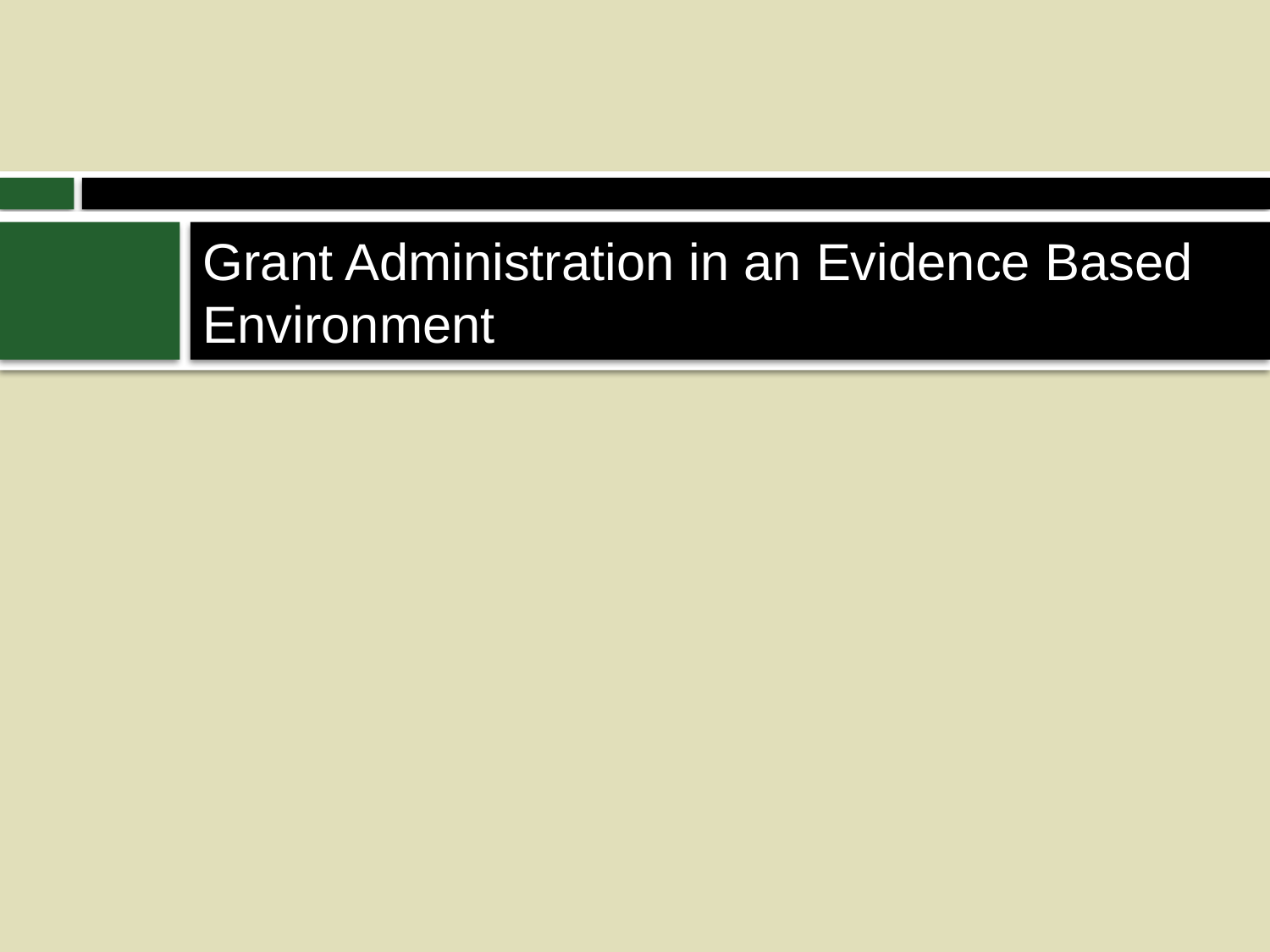

# Grant Administration in an Evidence Based Environment